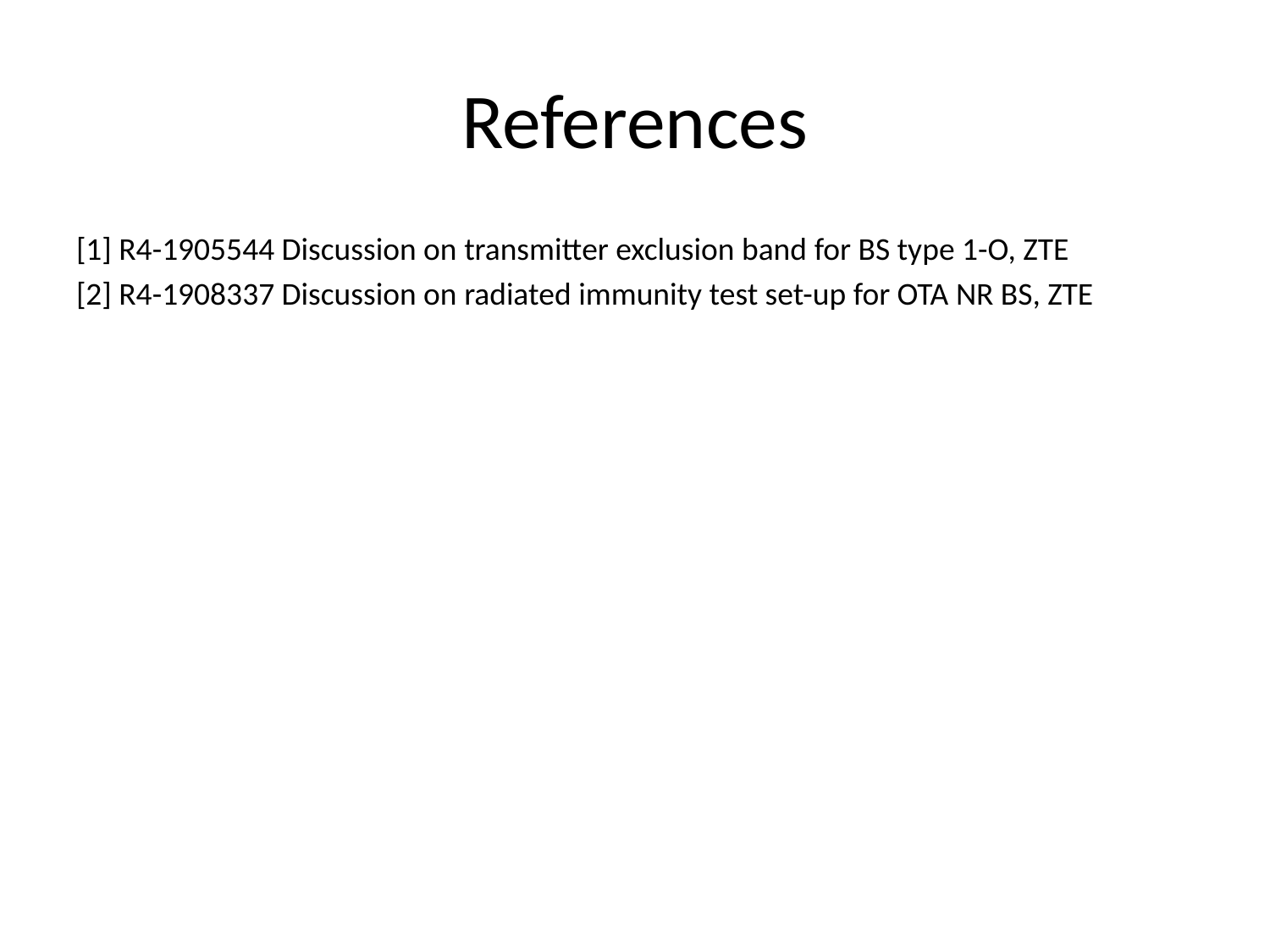

# References
[1] R4-1905544 Discussion on transmitter exclusion band for BS type 1-O, ZTE
[2] R4-1908337 Discussion on radiated immunity test set-up for OTA NR BS, ZTE